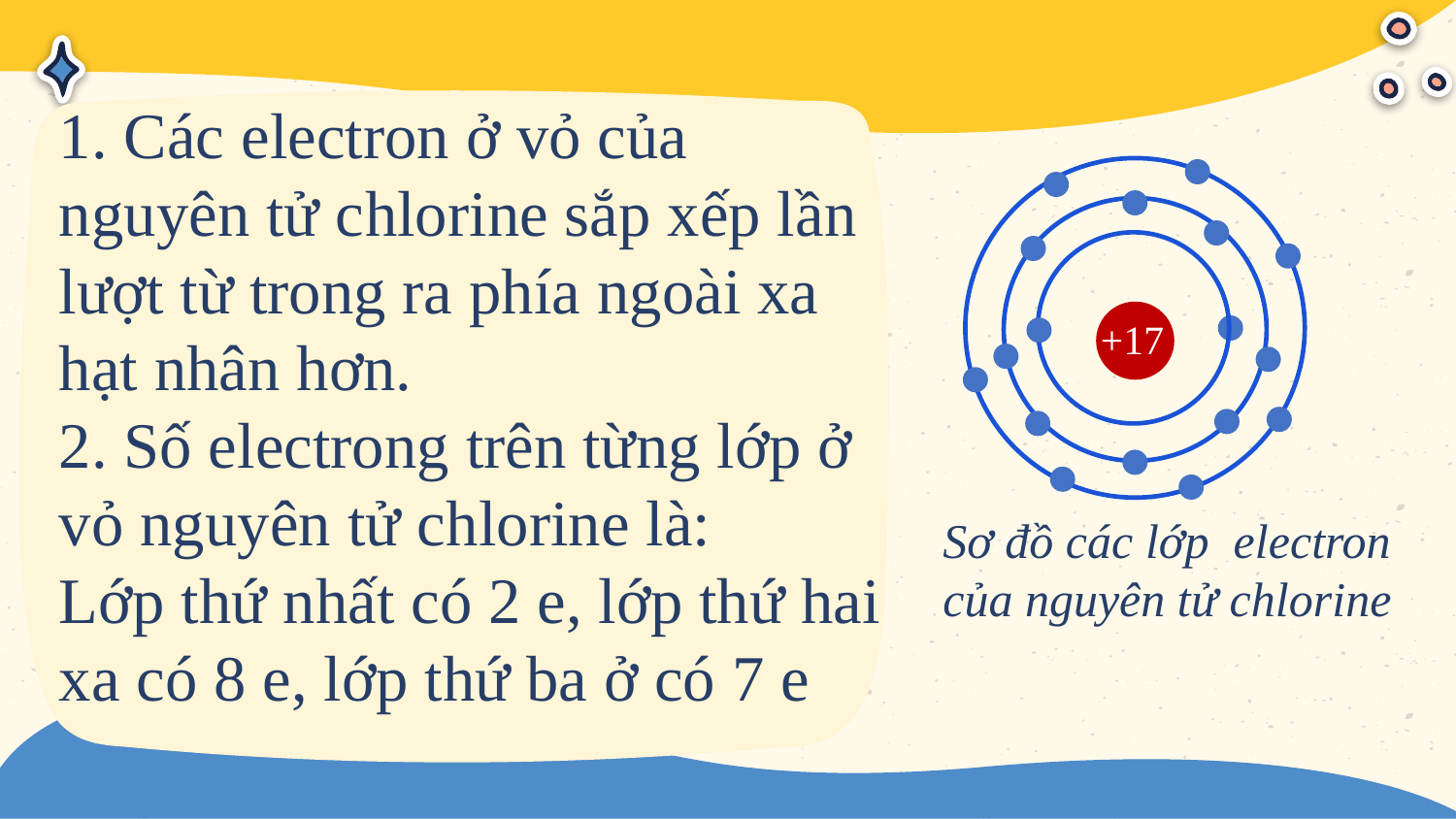

1. Các electron ở vỏ của nguyên tử chlorine sắp xếp lần lượt từ trong ra phía ngoài xa hạt nhân hơn.
2. Số electrong trên từng lớp ở vỏ nguyên tử chlorine là:
Lớp thứ nhất có 2 e, lớp thứ hai xa có 8 e, lớp thứ ba ở có 7 e

+17

Sơ đồ các lớp  electron của nguyên tử chlorine